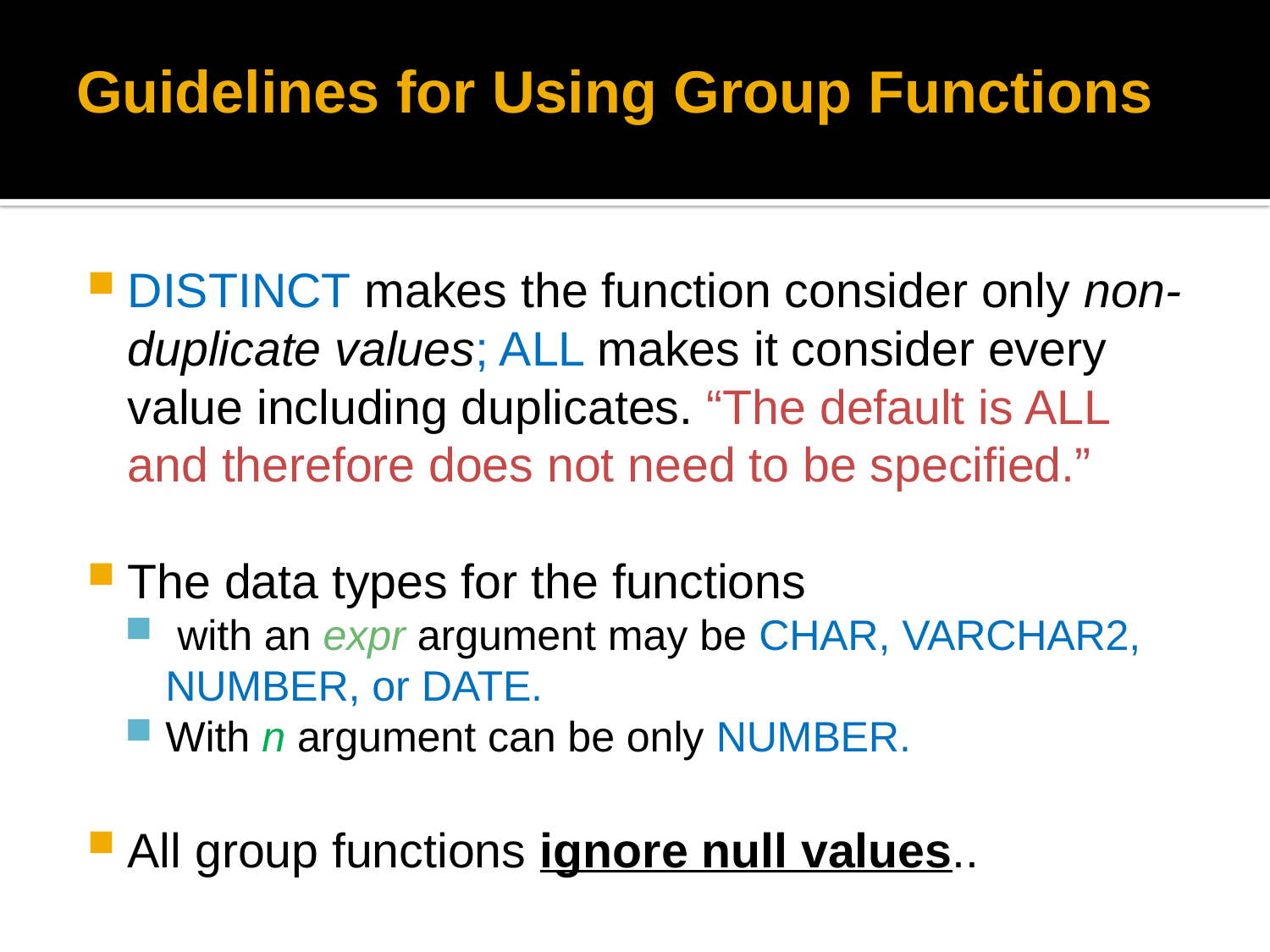

# Guidelines for Using Group Functions
DISTINCT makes the function consider only non-duplicate values; ALL makes it consider every value including duplicates. “The default is ALL and therefore does not need to be specified.”

The data types for the functions
 with an expr argument may be CHAR, VARCHAR2, NUMBER, or DATE.
With n argument can be only NUMBER.

All group functions ignore null values..